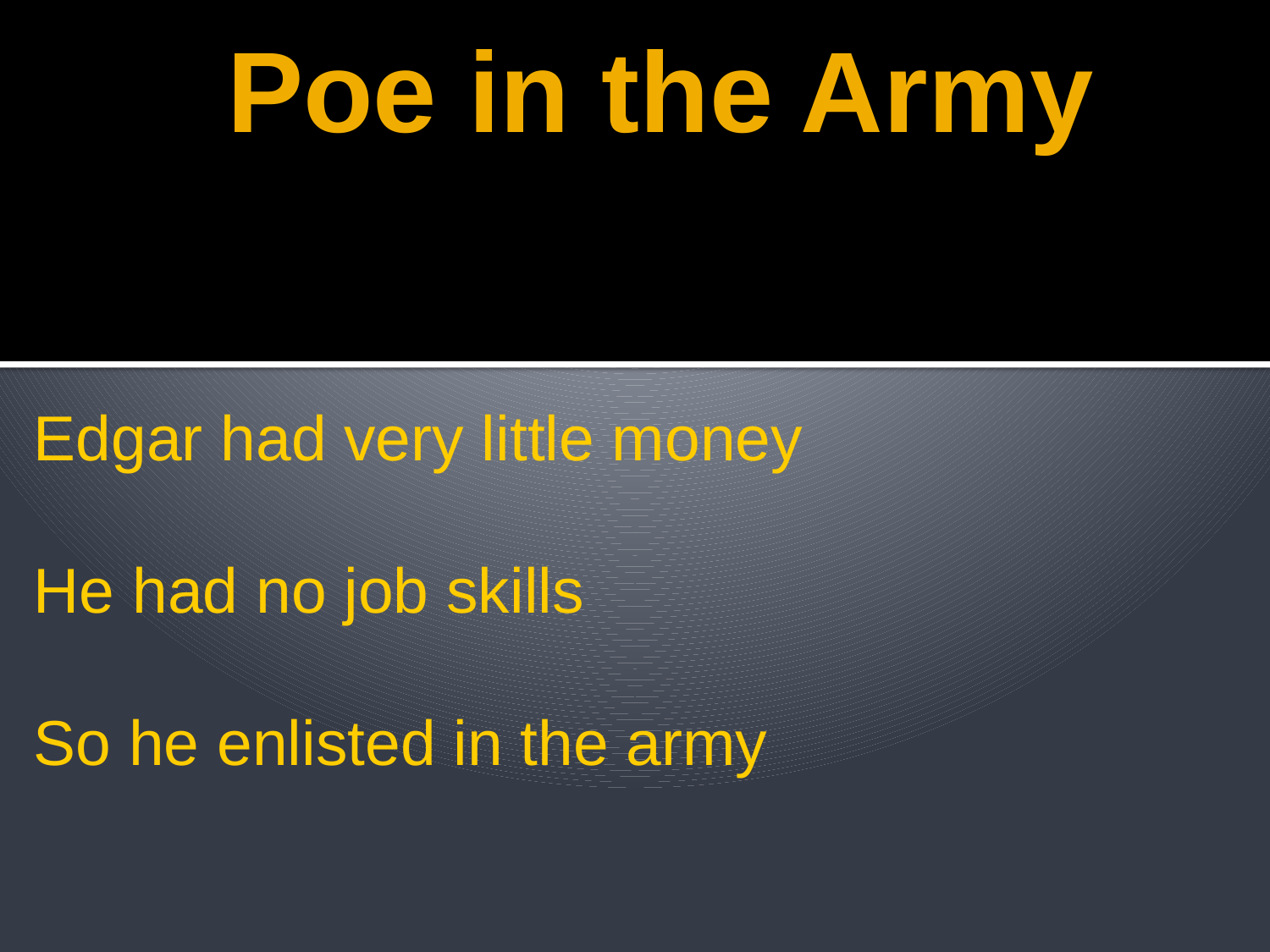

# Poe in the Army

Edgar had very little money

He had no job skills

So he enlisted in the army